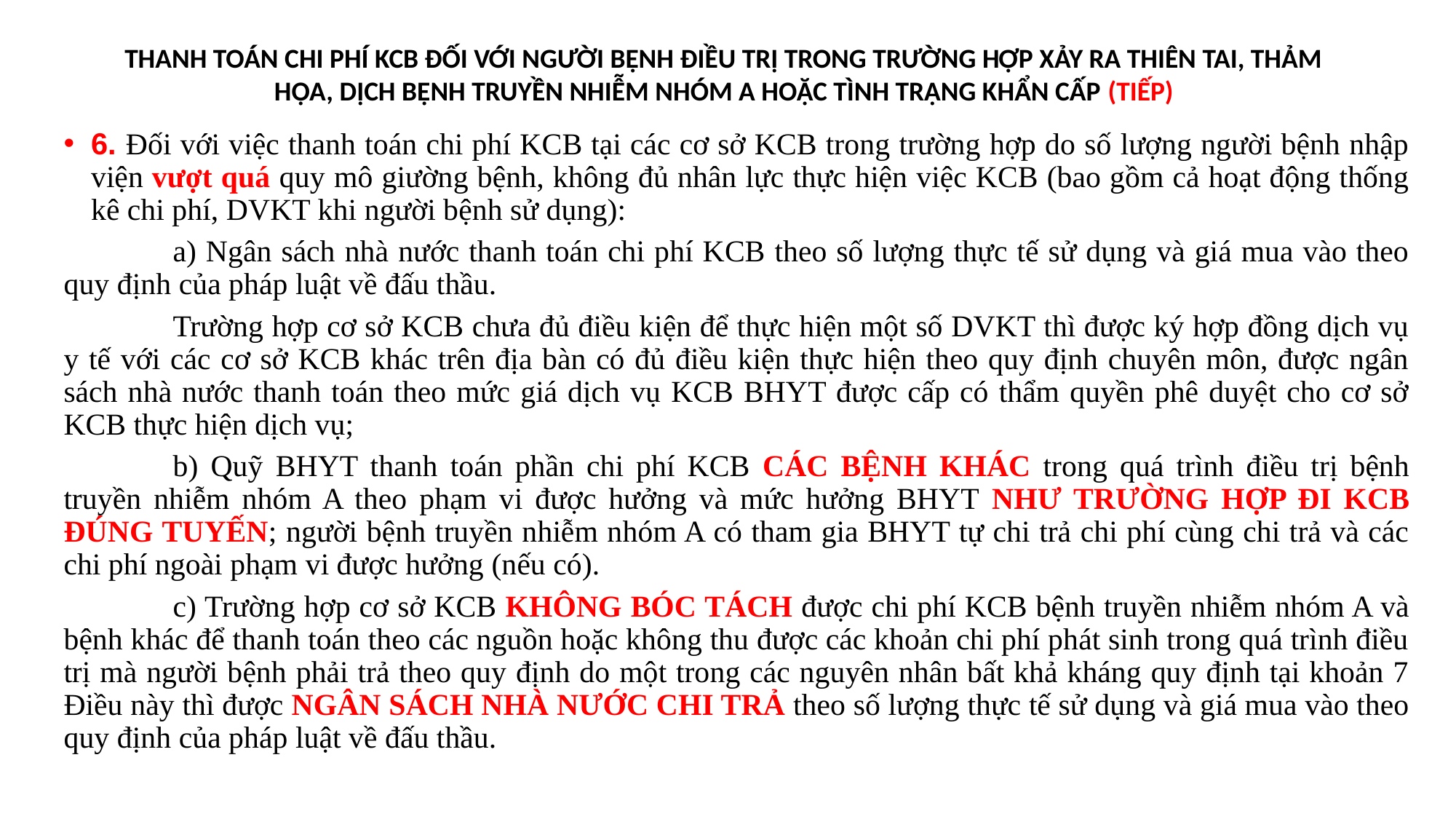

THANH TOÁN CHI PHÍ KCB ĐỐI VỚI NGƯỜI BỆNH ĐIỀU TRỊ TRONG TRƯỜNG HỢP XẢY RA THIÊN TAI, THẢM HỌA, DỊCH BỆNH TRUYỀN NHIỄM NHÓM A HOẶC TÌNH TRẠNG KHẨN CẤP (TIẾP)
6. Đối với việc thanh toán chi phí KCB tại các cơ sở KCB trong trường hợp do số lượng người bệnh nhập viện vượt quá quy mô giường bệnh, không đủ nhân lực thực hiện việc KCB (bao gồm cả hoạt động thống kê chi phí, DVKT khi người bệnh sử dụng):
	a) Ngân sách nhà nước thanh toán chi phí KCB theo số lượng thực tế sử dụng và giá mua vào theo quy định của pháp luật về đấu thầu.
	Trường hợp cơ sở KCB chưa đủ điều kiện để thực hiện một số DVKT thì được ký hợp đồng dịch vụ y tế với các cơ sở KCB khác trên địa bàn có đủ điều kiện thực hiện theo quy định chuyên môn, được ngân sách nhà nước thanh toán theo mức giá dịch vụ KCB BHYT được cấp có thẩm quyền phê duyệt cho cơ sở KCB thực hiện dịch vụ;
	b) Quỹ BHYT thanh toán phần chi phí KCB CÁC BỆNH KHÁC trong quá trình điều trị bệnh truyền nhiễm nhóm A theo phạm vi được hưởng và mức hưởng BHYT NHƯ TRƯỜNG HỢP ĐI KCB ĐÚNG TUYẾN; người bệnh truyền nhiễm nhóm A có tham gia BHYT tự chi trả chi phí cùng chi trả và các chi phí ngoài phạm vi được hưởng (nếu có).
	c) Trường hợp cơ sở KCB KHÔNG BÓC TÁCH được chi phí KCB bệnh truyền nhiễm nhóm A và bệnh khác để thanh toán theo các nguồn hoặc không thu được các khoản chi phí phát sinh trong quá trình điều trị mà người bệnh phải trả theo quy định do một trong các nguyên nhân bất khả kháng quy định tại khoản 7 Điều này thì được NGÂN SÁCH NHÀ NƯỚC CHI TRẢ theo số lượng thực tế sử dụng và giá mua vào theo quy định của pháp luật về đấu thầu.